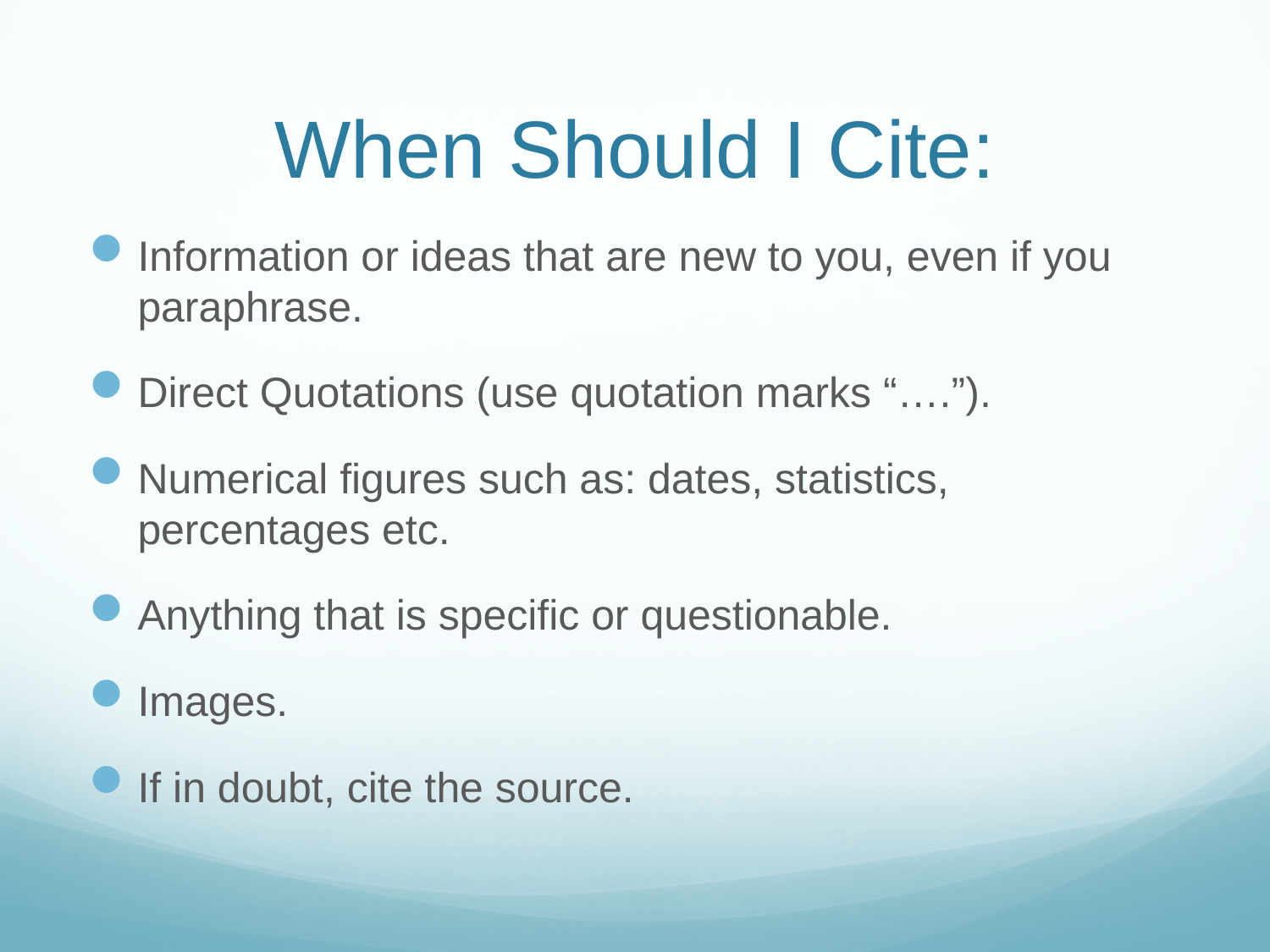

# When Should I Cite:
Information or ideas that are new to you, even if you paraphrase.
Direct Quotations (use quotation marks “….”).
Numerical figures such as: dates, statistics, percentages etc.
Anything that is specific or questionable.
Images.
If in doubt, cite the source.